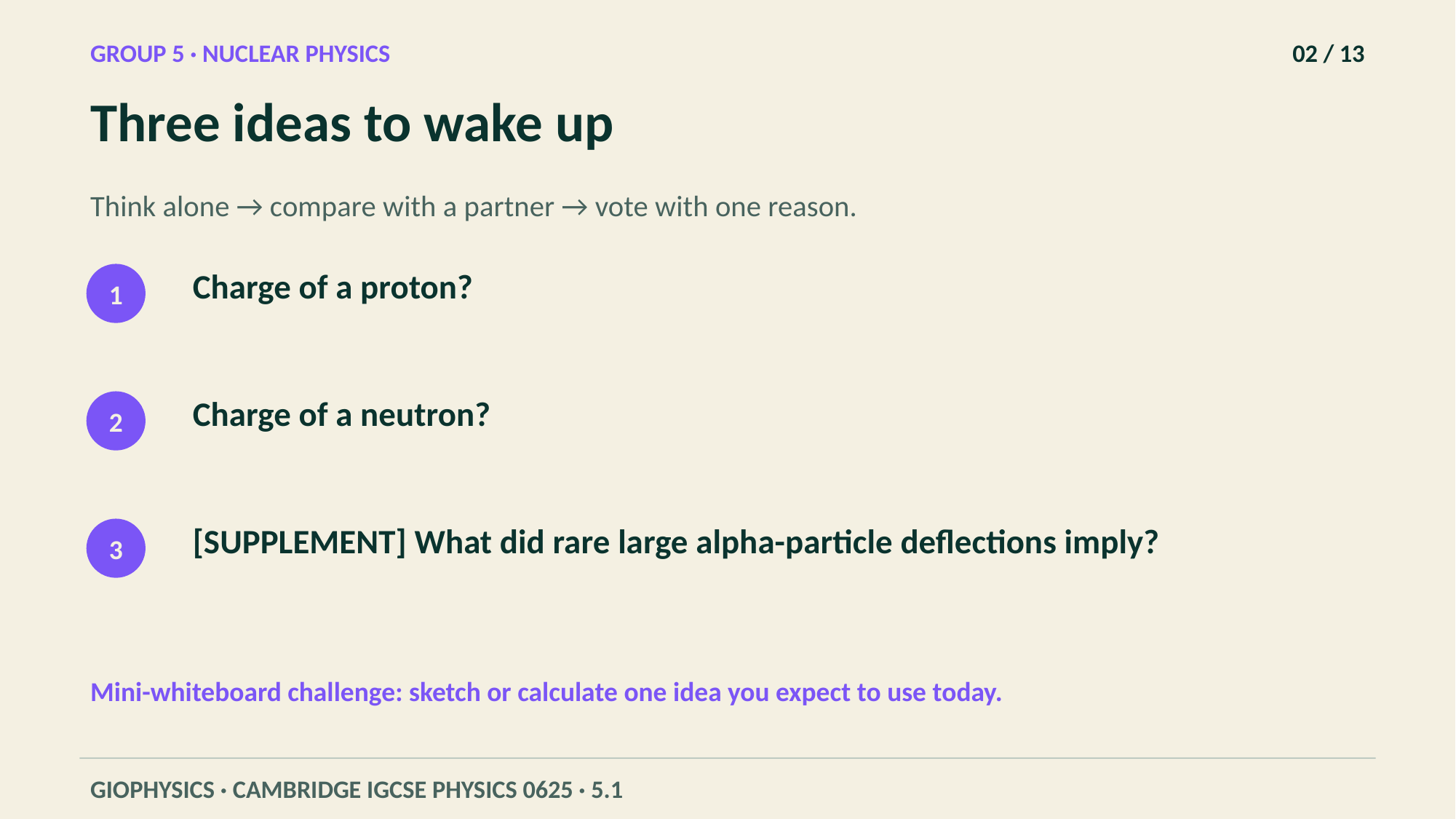

GROUP 5 · NUCLEAR PHYSICS
02 / 13
Three ideas to wake up
Think alone → compare with a partner → vote with one reason.
Charge of a proton?

1
Charge of a neutron?

2
[SUPPLEMENT] What did rare large alpha-particle deflections imply?

3
Mini-whiteboard challenge: sketch or calculate one idea you expect to use today.

GIOPHYSICS · CAMBRIDGE IGCSE PHYSICS 0625 · 5.1